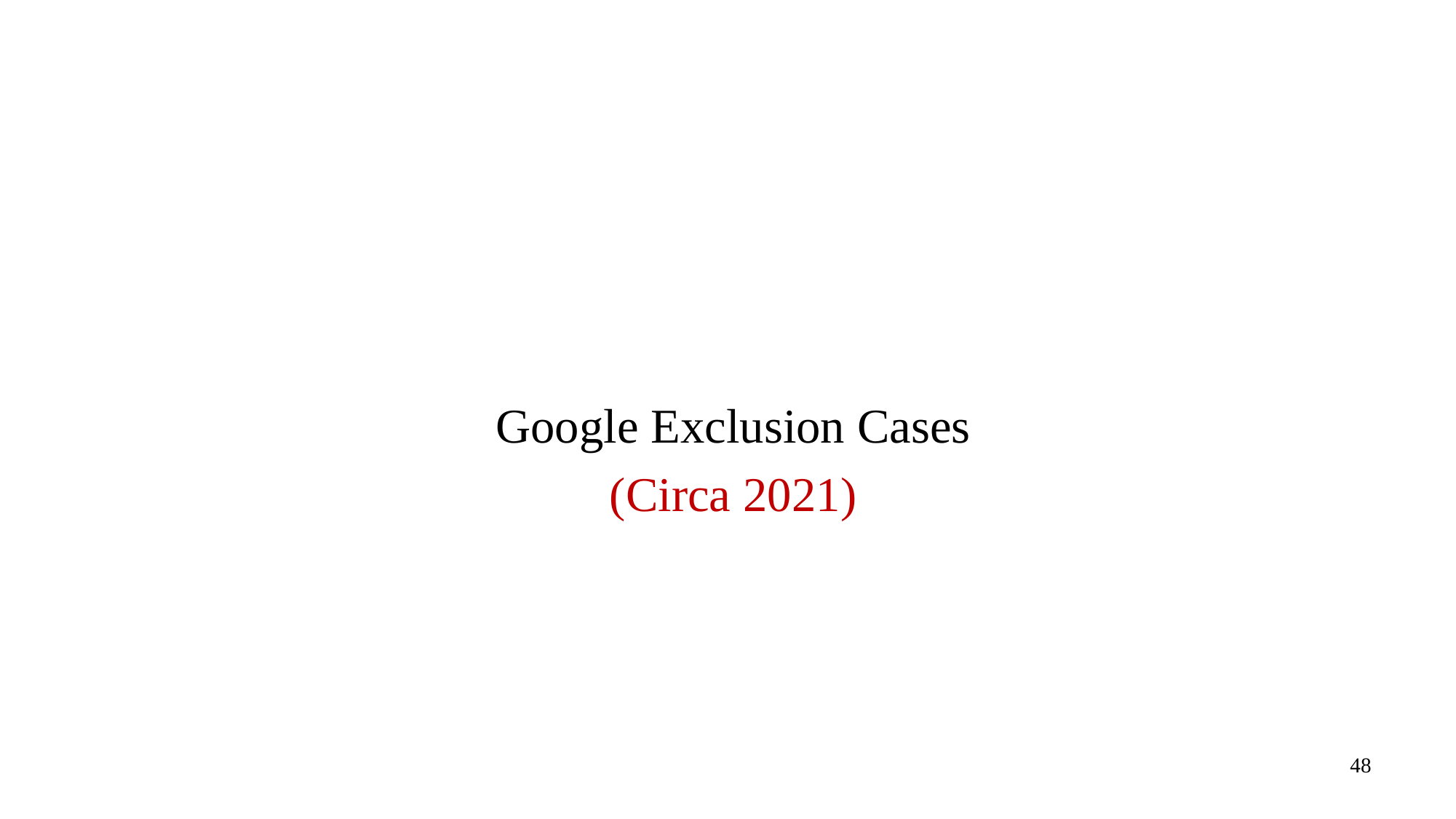

Google Exclusion Cases
(Circa 2021)
#
48